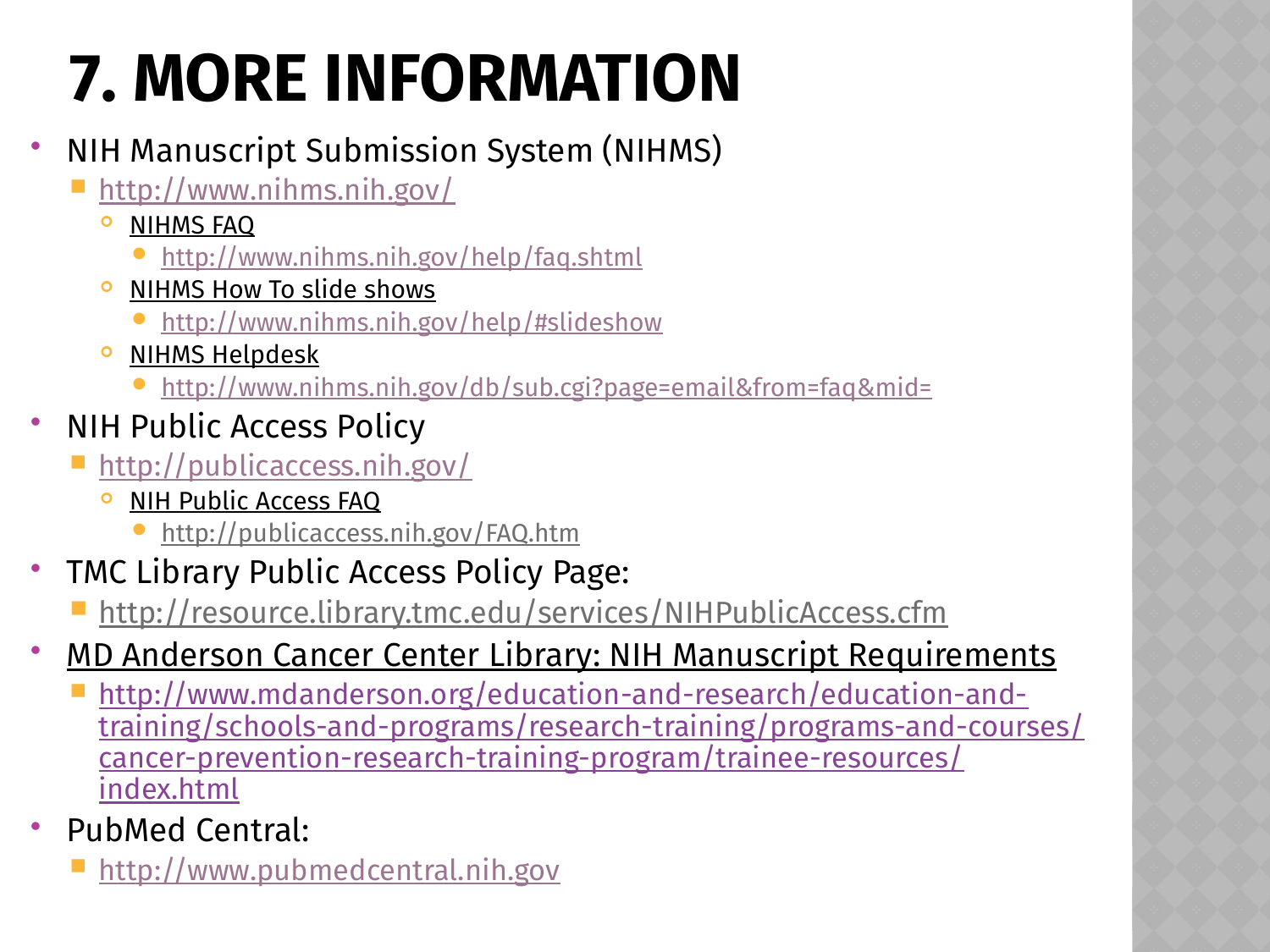

# 7. more information
NIH Manuscript Submission System (NIHMS)
http://www.nihms.nih.gov/
NIHMS FAQ
http://www.nihms.nih.gov/help/faq.shtml
NIHMS How To slide shows
http://www.nihms.nih.gov/help/#slideshow
NIHMS Helpdesk
http://www.nihms.nih.gov/db/sub.cgi?page=email&from=faq&mid=
NIH Public Access Policy
http://publicaccess.nih.gov/
NIH Public Access FAQ
http://publicaccess.nih.gov/FAQ.htm
TMC Library Public Access Policy Page:
http://resource.library.tmc.edu/services/NIHPublicAccess.cfm
MD Anderson Cancer Center Library: NIH Manuscript Requirements
http://www.mdanderson.org/education-and-research/education-and-training/schools-and-programs/research-training/programs-and-courses/cancer-prevention-research-training-program/trainee-resources/index.html
PubMed Central:
http://www.pubmedcentral.nih.gov